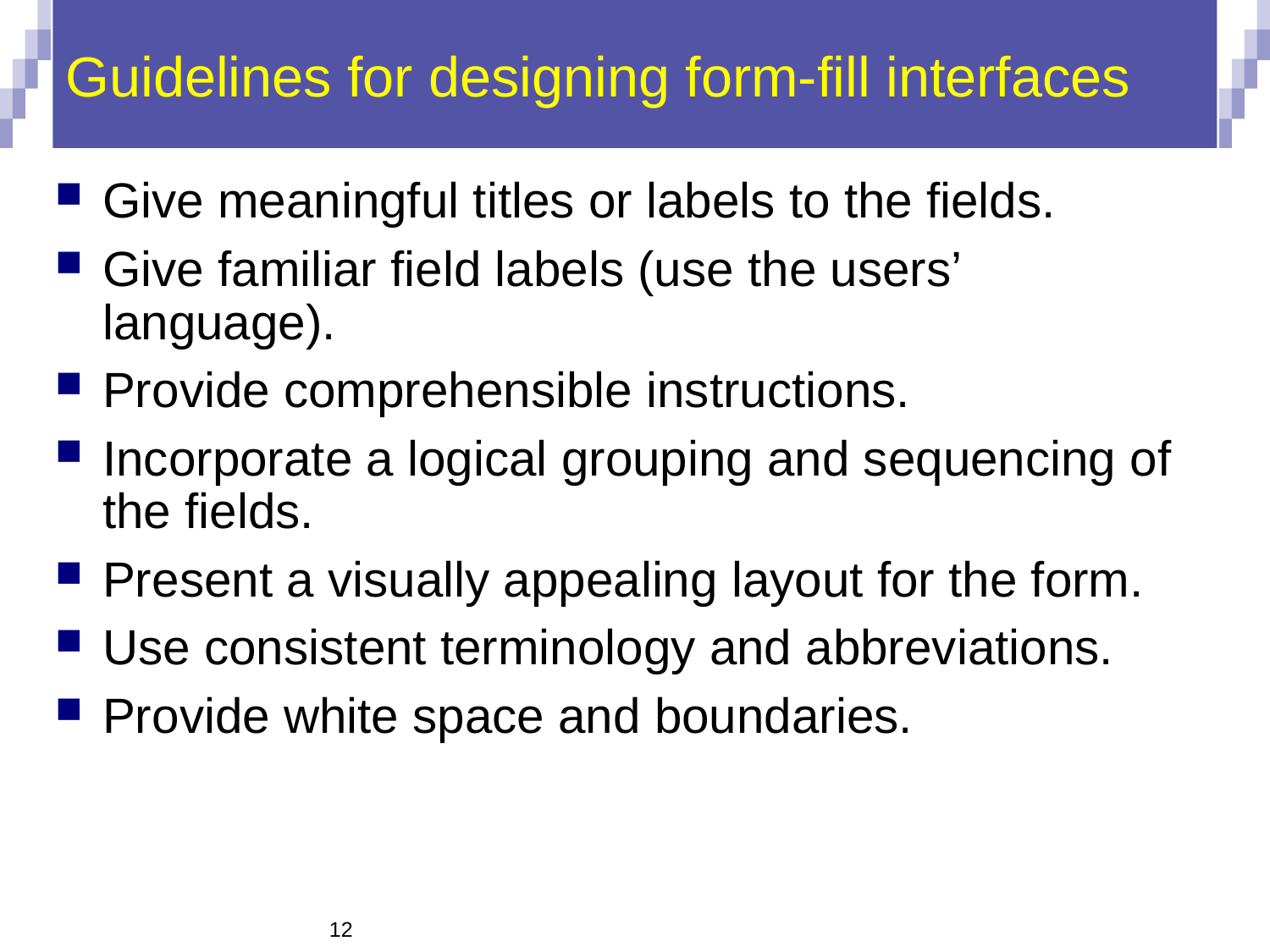

# Guidelines for designing form-fill interfaces
Give meaningful titles or labels to the fields.
Give familiar field labels (use the users’ language).
Provide comprehensible instructions.
Incorporate a logical grouping and sequencing of the fields.
Present a visually appealing layout for the form.
Use consistent terminology and abbreviations.
Provide white space and boundaries.

12